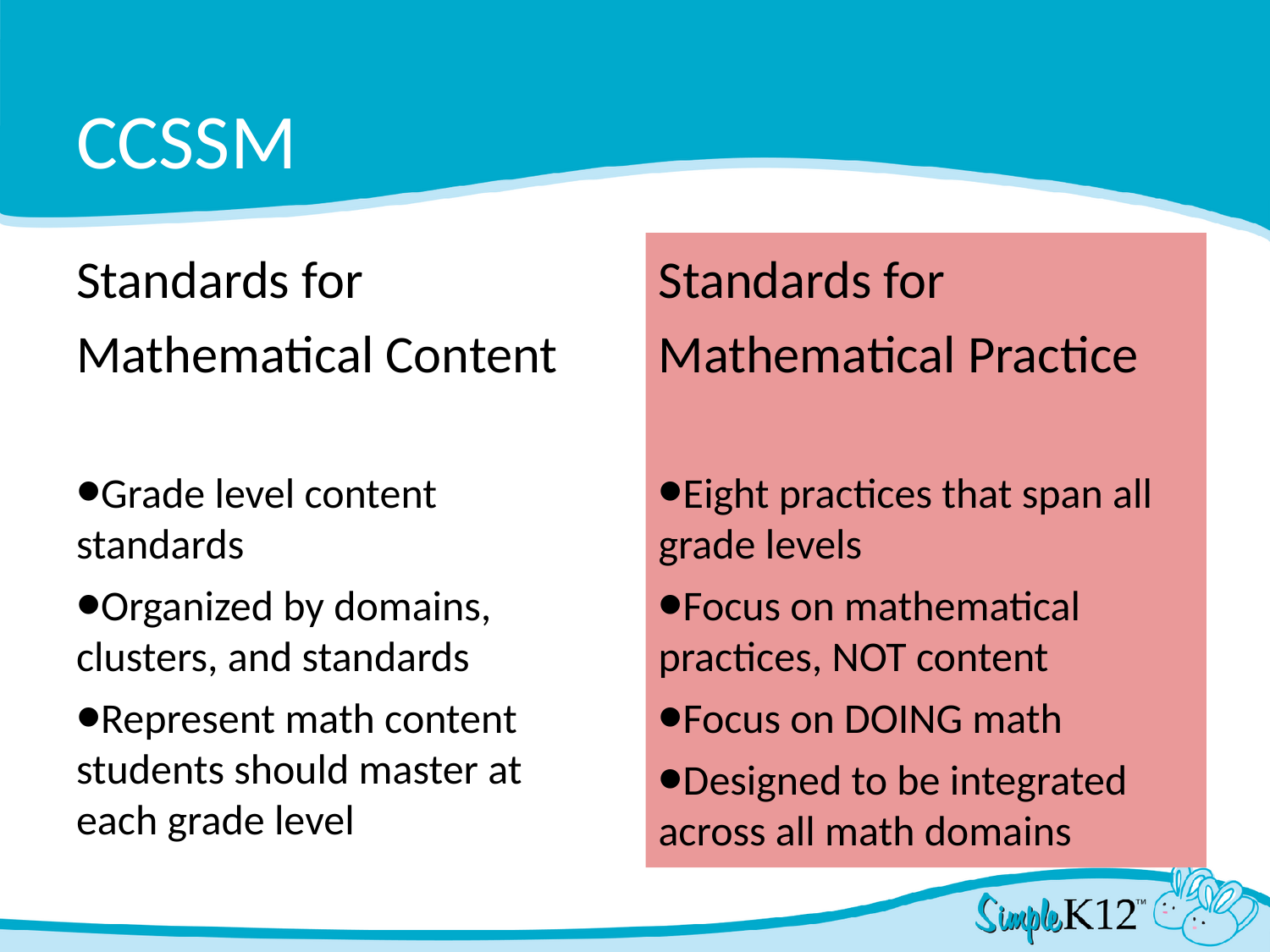

# CCSSM
Standards for
Mathematical Content

Grade level content standards
Organized by domains, clusters, and standards
Represent math content students should master at each grade level
Standards for
Mathematical Practice

Eight practices that span all grade levels
Focus on mathematical practices, NOT content
Focus on DOING math
Designed to be integrated across all math domains